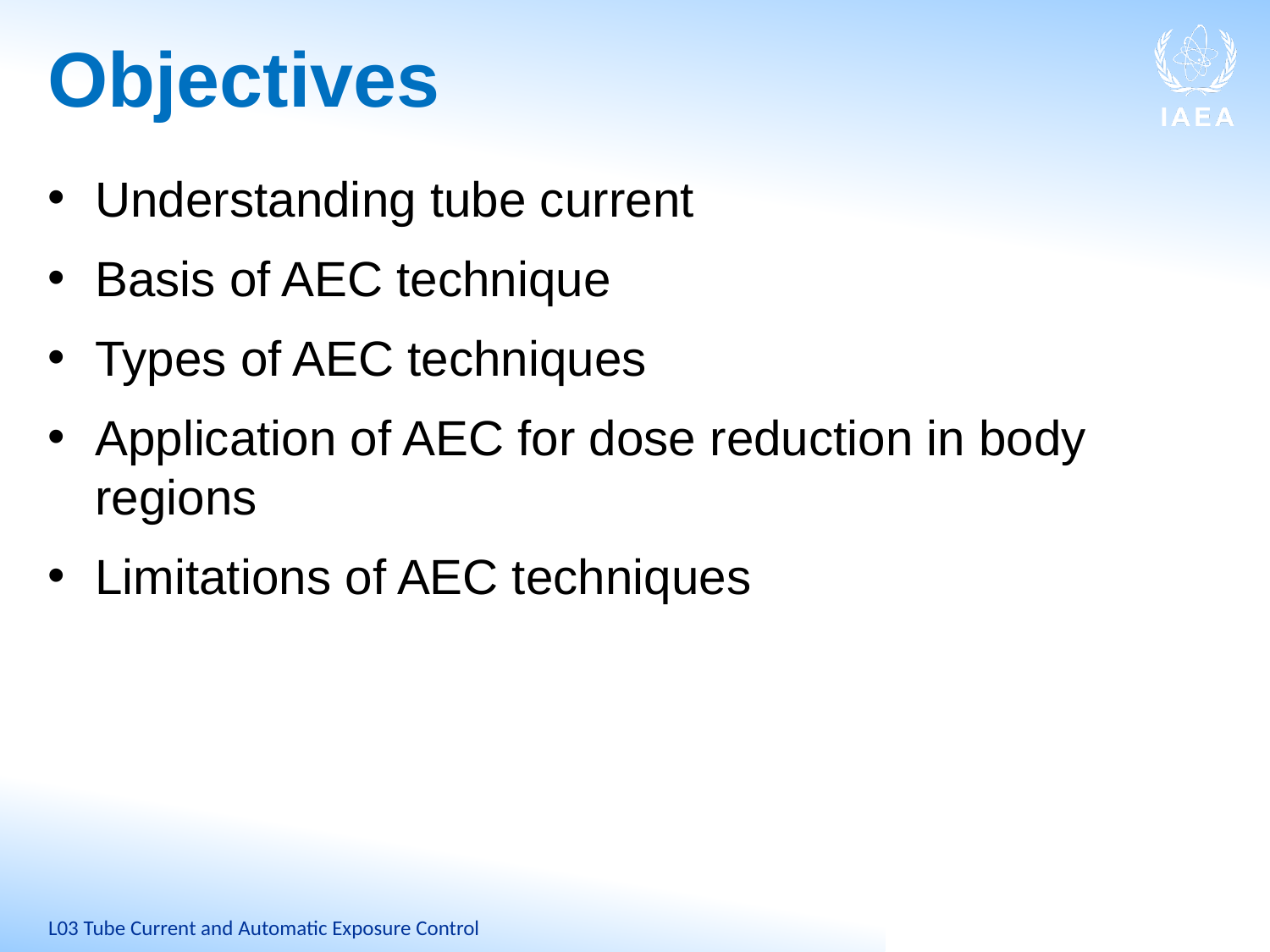

# Objectives
Understanding tube current
Basis of AEC technique
Types of AEC techniques
Application of AEC for dose reduction in body regions
Limitations of AEC techniques